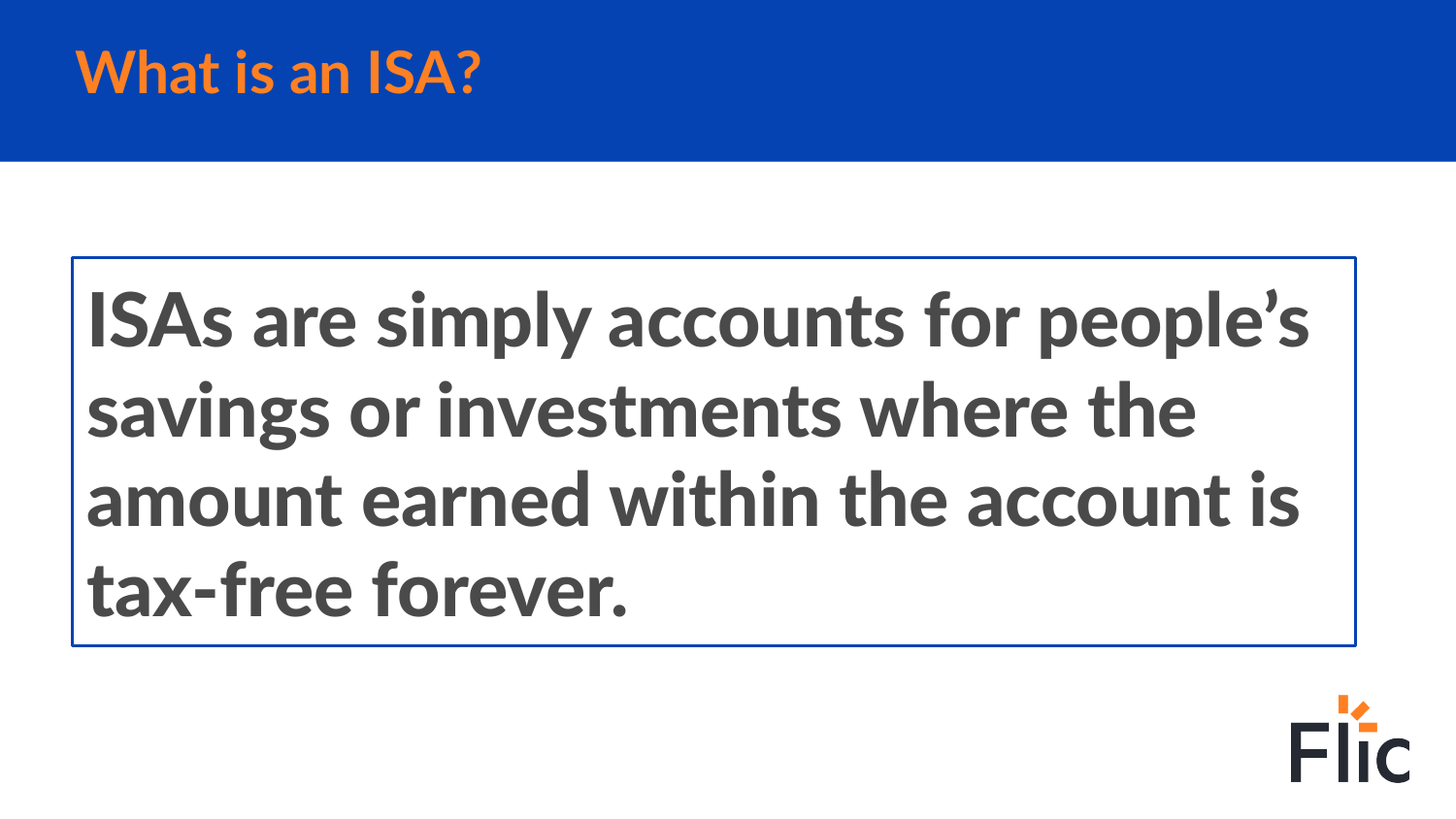

# What is an ISA?

ISAs are simply accounts for people’s savings or investments where the amount earned within the account is tax-free forever.